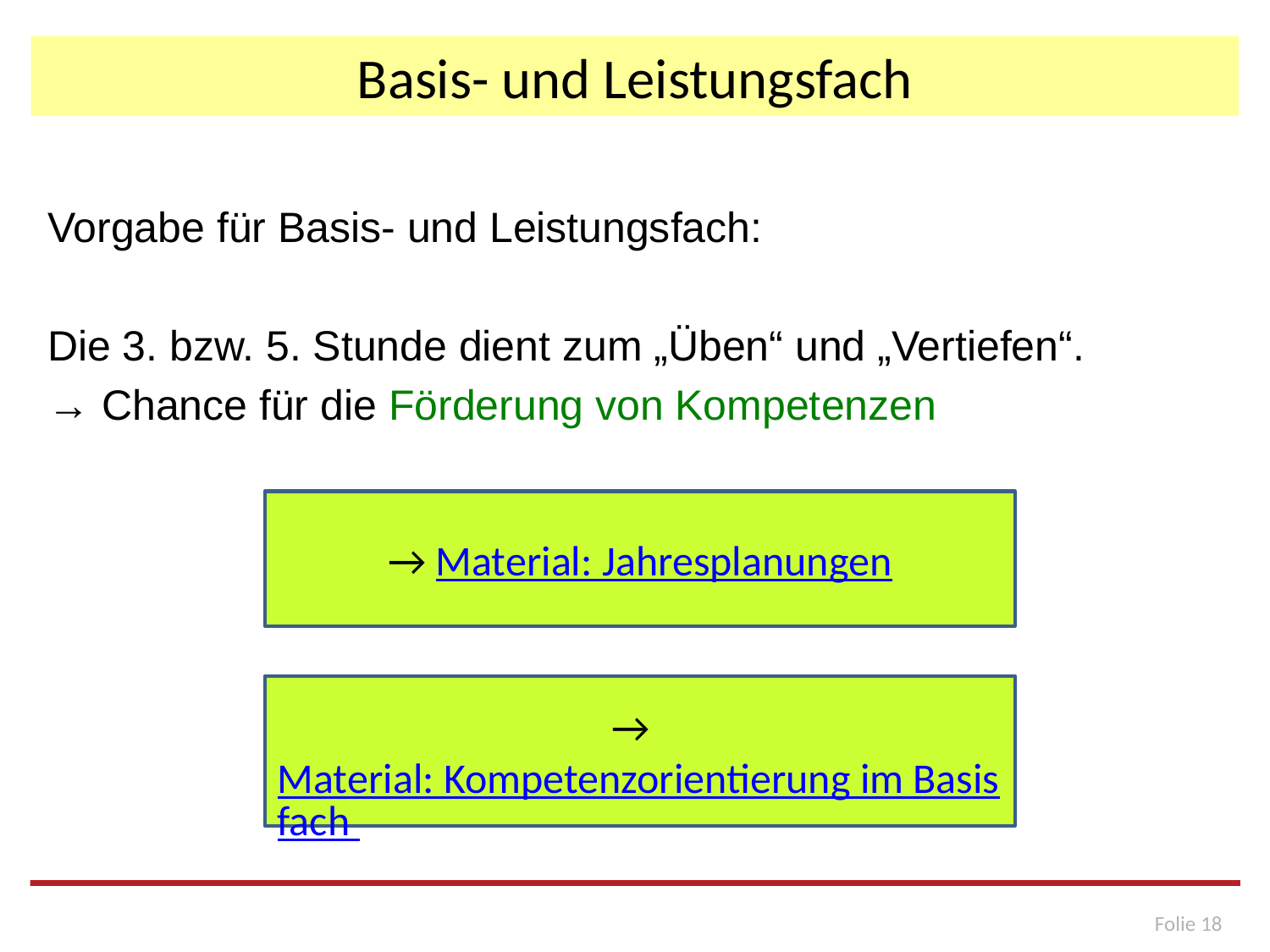

# Basis- und Leistungsfach

Vorgabe für Basis- und Leistungsfach:

Die 3. bzw. 5. Stunde dient zum „Üben“ und „Vertiefen“.
→ Chance für die Förderung von Kompetenzen

→ Material: Jahresplanungen
→  Material: Kompetenzorientierung im Basisfach
Folie 18